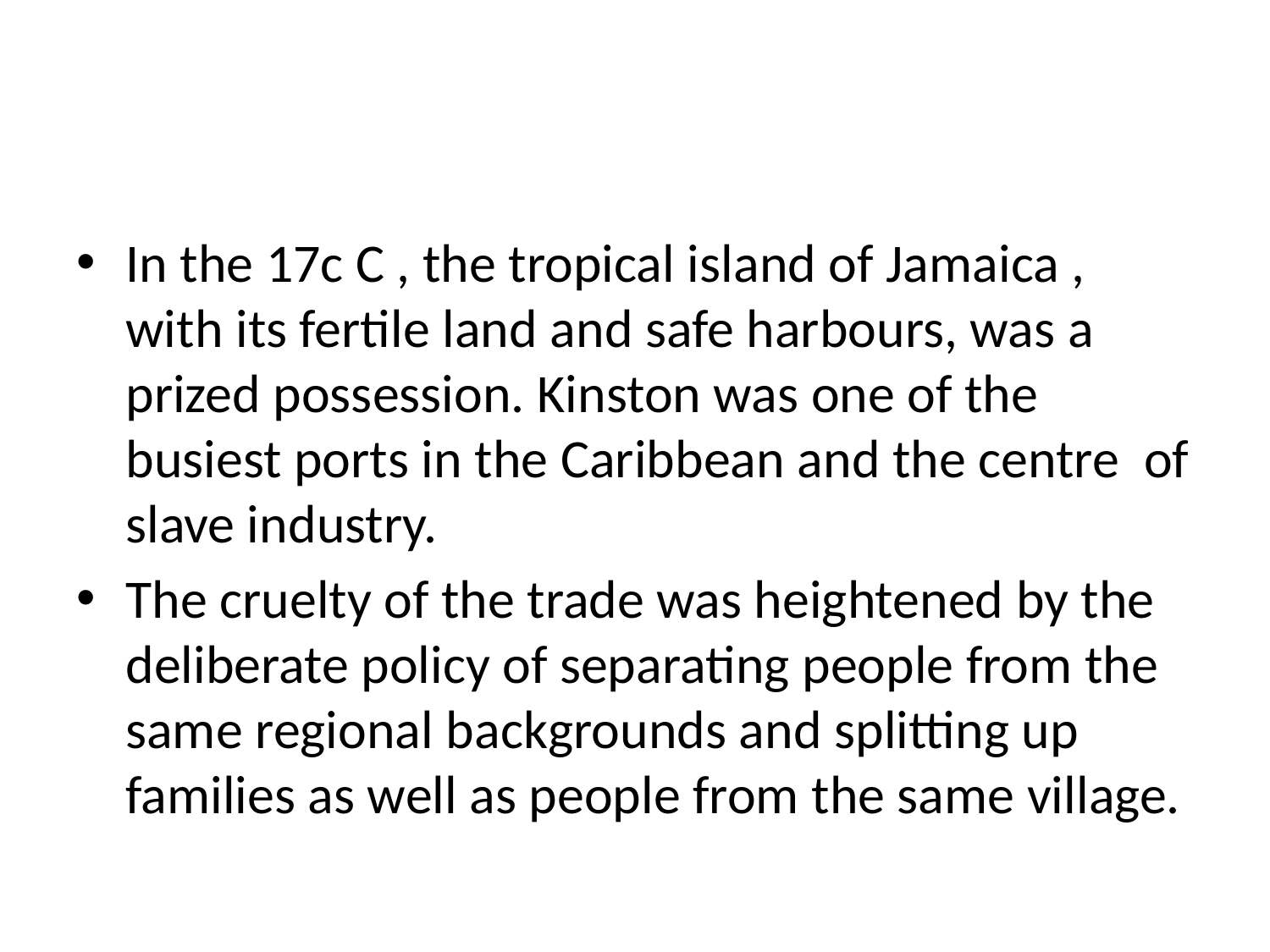

#
In the 17c C , the tropical island of Jamaica , with its fertile land and safe harbours, was a prized possession. Kinston was one of the busiest ports in the Caribbean and the centre  of slave industry.
The cruelty of the trade was heightened by the deliberate policy of separating people from the same regional backgrounds and splitting up families as well as people from the same village.